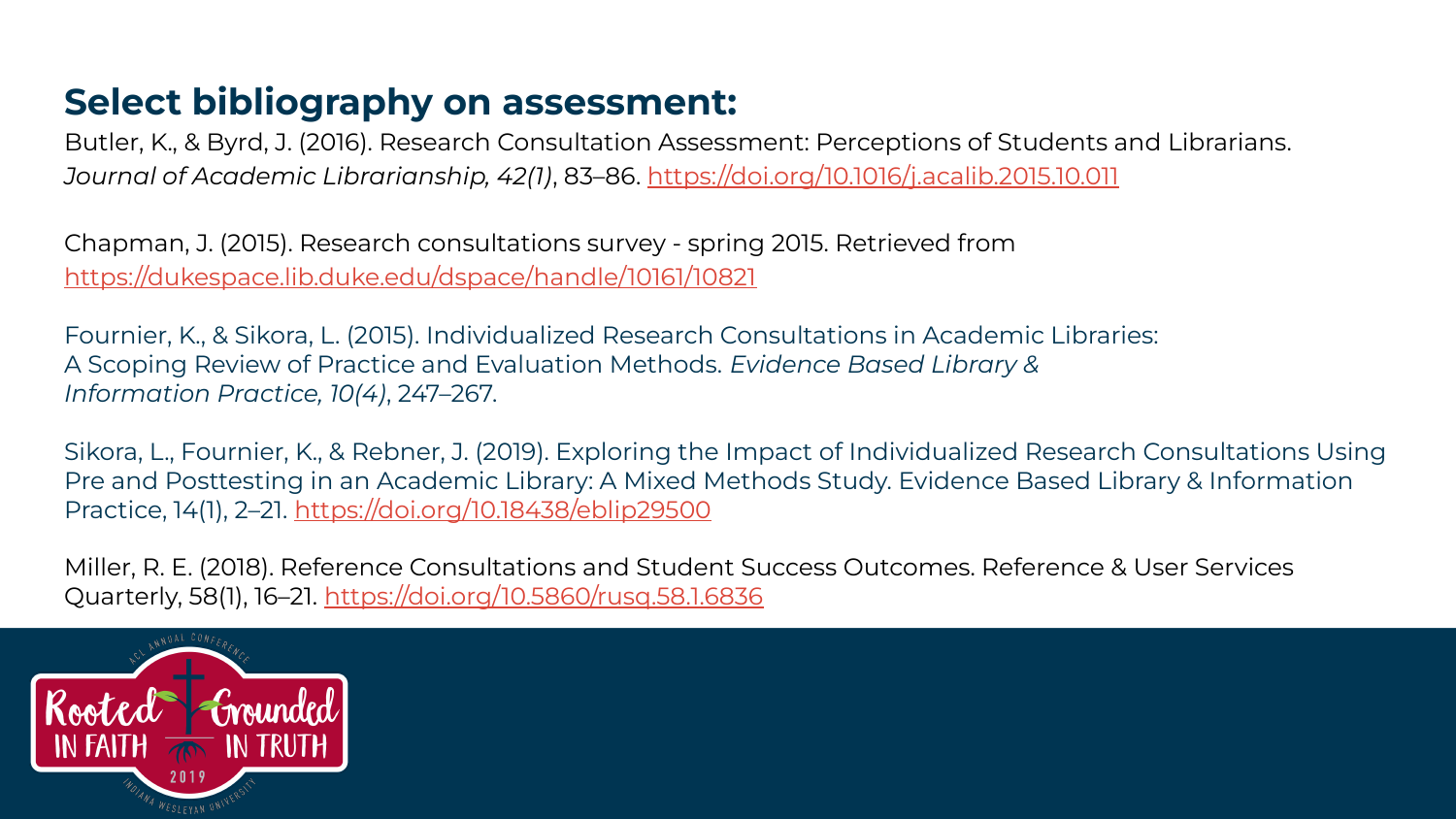

# Resource Pack

Select bibliography on assessment:
Butler, K., & Byrd, J. (2016). Research Consultation Assessment: Perceptions of Students and Librarians. Journal of Academic Librarianship, 42(1), 83–86. https://doi.org/10.1016/j.acalib.2015.10.011

Chapman, J. (2015). Research consultations survey - spring 2015. Retrieved from https://dukespace.lib.duke.edu/dspace/handle/10161/10821

Fournier, K., & Sikora, L. (2015). Individualized Research Consultations in Academic Libraries:
A Scoping Review of Practice and Evaluation Methods. Evidence Based Library &
Information Practice, 10(4), 247–267.

Sikora, L., Fournier, K., & Rebner, J. (2019). Exploring the Impact of Individualized Research Consultations Using Pre and Posttesting in an Academic Library: A Mixed Methods Study. Evidence Based Library & Information Practice, 14(1), 2–21. https://doi.org/10.18438/eblip29500

Miller, R. E. (2018). Reference Consultations and Student Success Outcomes. Reference & User Services Quarterly, 58(1), 16–21. https://doi.org/10.5860/rusq.58.1.6836